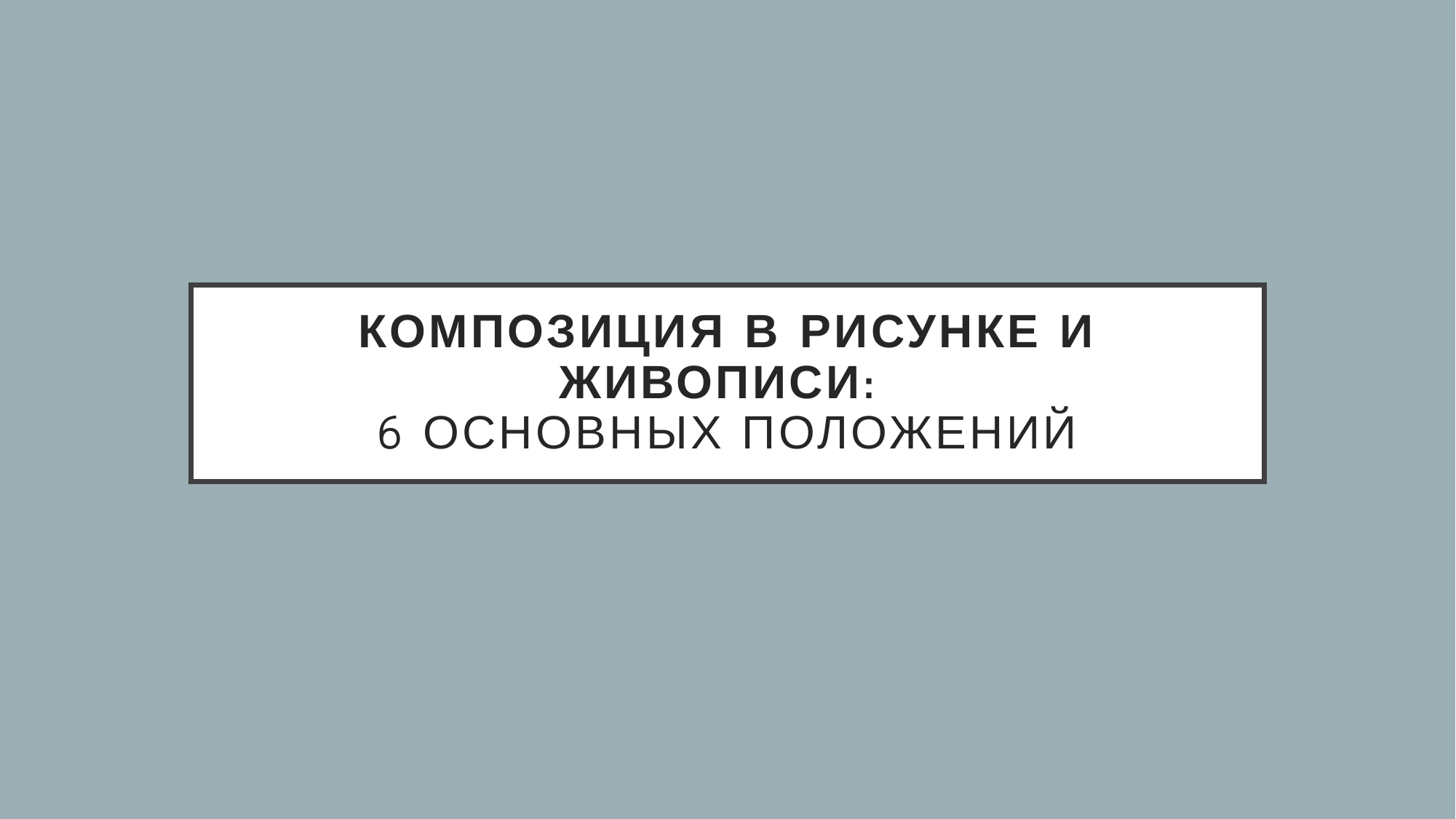

# КОМПОЗИЦИЯ В РИСУНКЕ И ЖИВОПИСИ: 6 ОСНОВНЫХ ПОЛОЖЕНИЙ